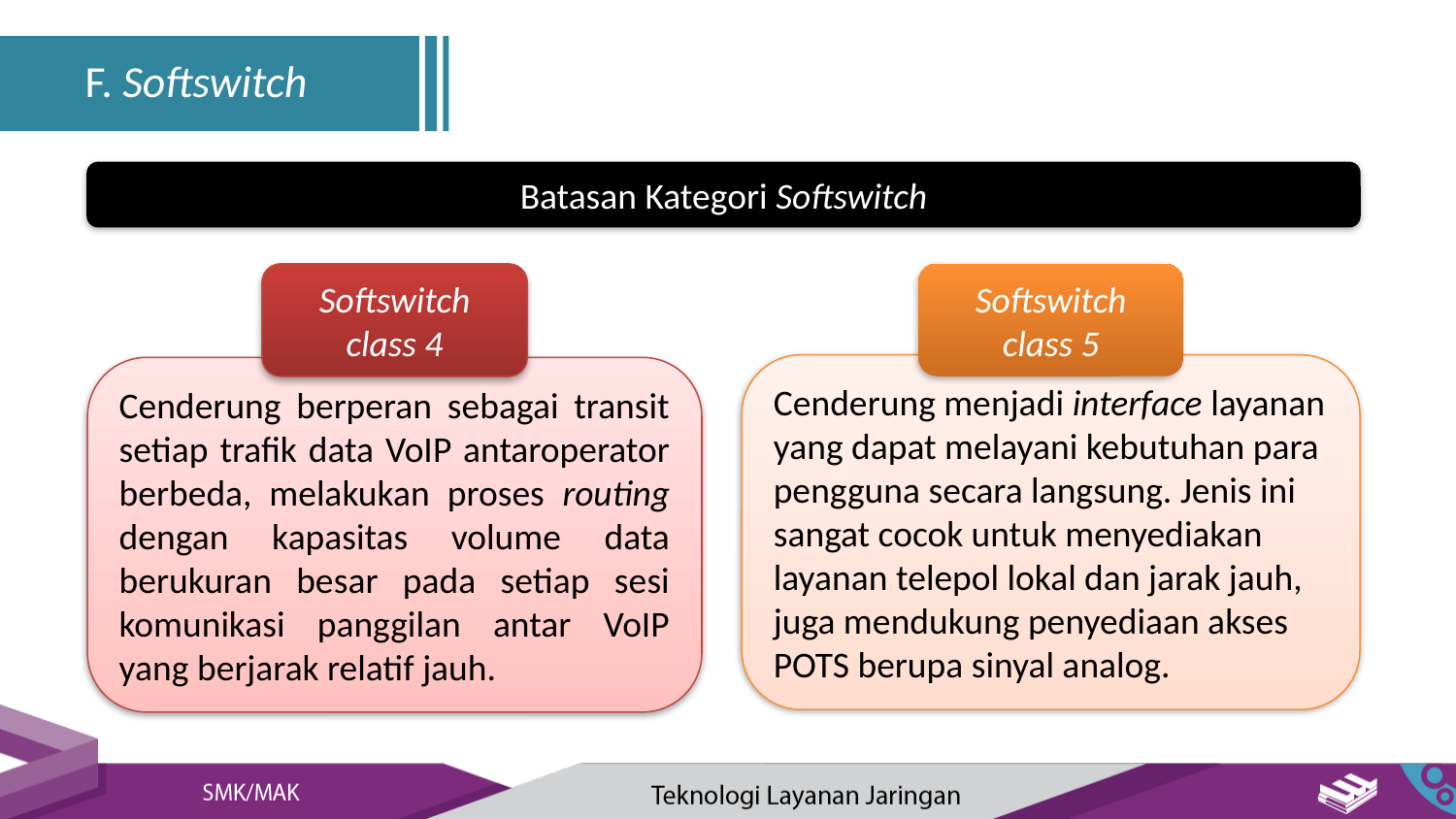

F. Softswitch
F. Softswitch
Batasan Kategori Softswitch
Softswitch class 5
Softswitch class 4
Cenderung menjadi interface layanan yang dapat melayani kebutuhan para pengguna secara langsung. Jenis ini sangat cocok untuk menyediakan layanan telepol lokal dan jarak jauh, juga mendukung penyediaan akses POTS berupa sinyal analog.
Cenderung berperan sebagai transit setiap trafik data VoIP antaroperator berbeda, melakukan proses routing dengan kapasitas volume data berukuran besar pada setiap sesi komunikasi panggilan antar VoIP yang berjarak relatif jauh.